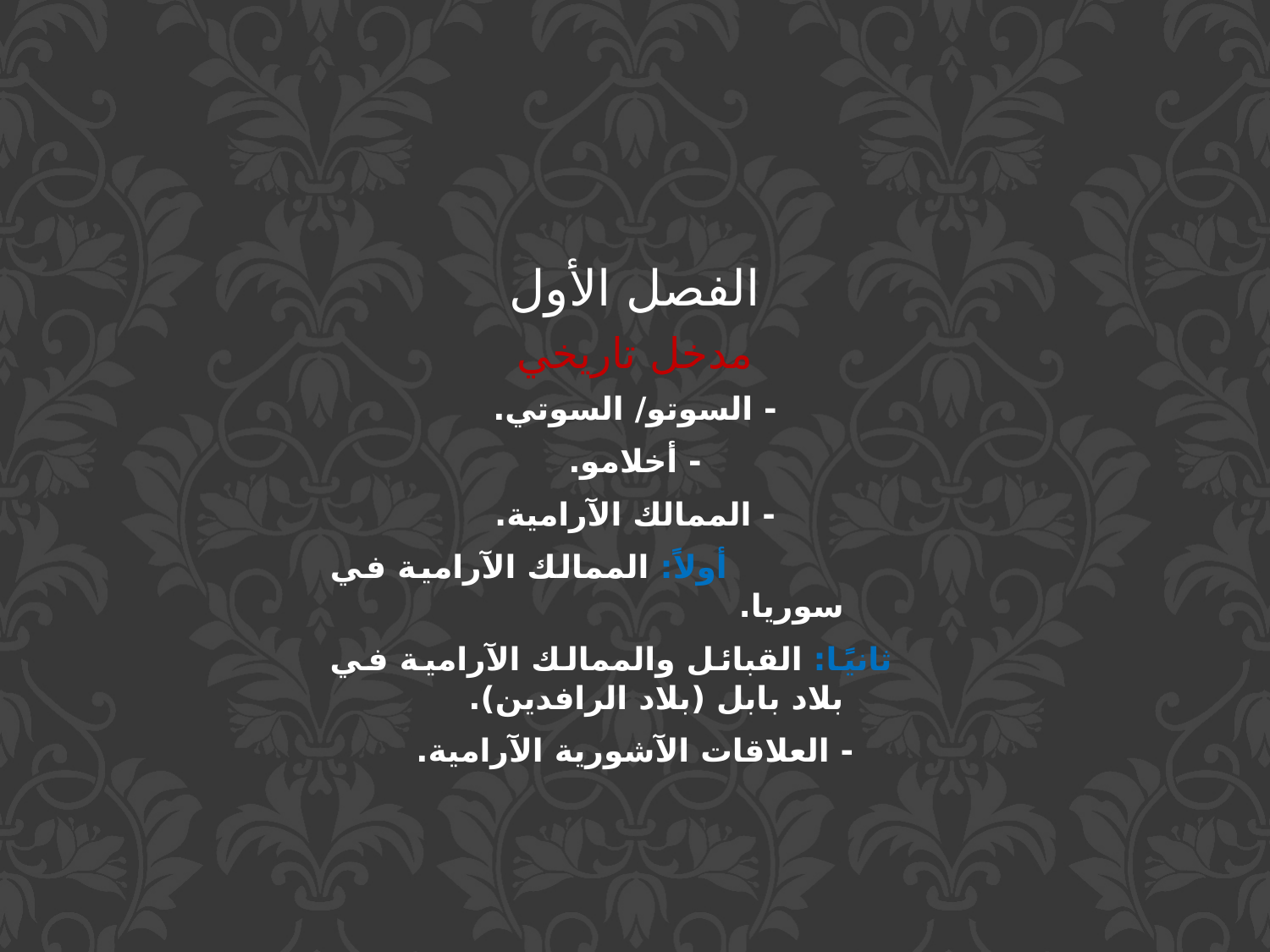

الفصل الأول
مدخل تاريخي
- السوتو/ السوتي.
- أخلامو.
- الممالك الآرامية.
               أولاً: الممالك الآرامية في سوريا.
ثانيًا: القبائل والممالك الآرامية في بلاد بابل (بلاد الرافدين).
- العلاقات الآشورية الآرامية.